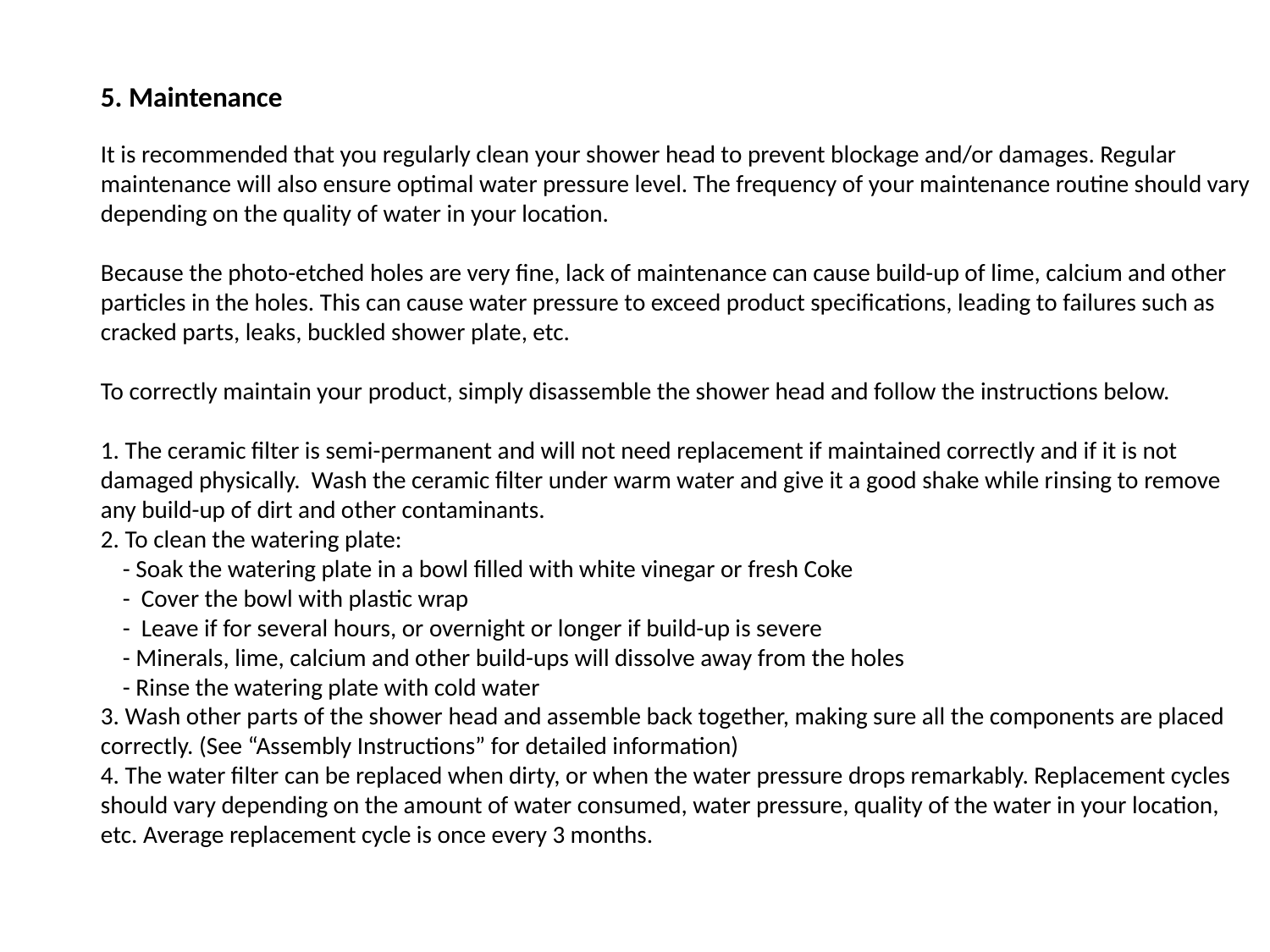

5. Maintenance

It is recommended that you regularly clean your shower head to prevent blockage and/or damages. Regular maintenance will also ensure optimal water pressure level. The frequency of your maintenance routine should vary depending on the quality of water in your location.

Because the photo-etched holes are very fine, lack of maintenance can cause build-up of lime, calcium and other particles in the holes. This can cause water pressure to exceed product specifications, leading to failures such as cracked parts, leaks, buckled shower plate, etc.

To correctly maintain your product, simply disassemble the shower head and follow the instructions below.

1. The ceramic filter is semi-permanent and will not need replacement if maintained correctly and if it is not damaged physically.  Wash the ceramic filter under warm water and give it a good shake while rinsing to remove any build-up of dirt and other contaminants.
2. To clean the watering plate:
    - Soak the watering plate in a bowl filled with white vinegar or fresh Coke
    -  Cover the bowl with plastic wrap
    -  Leave if for several hours, or overnight or longer if build-up is severe
    - Minerals, lime, calcium and other build-ups will dissolve away from the holes
    - Rinse the watering plate with cold water
3. Wash other parts of the shower head and assemble back together, making sure all the components are placed correctly. (See “Assembly Instructions” for detailed information)
4. The water filter can be replaced when dirty, or when the water pressure drops remarkably. Replacement cycles should vary depending on the amount of water consumed, water pressure, quality of the water in your location, etc. Average replacement cycle is once every 3 months.